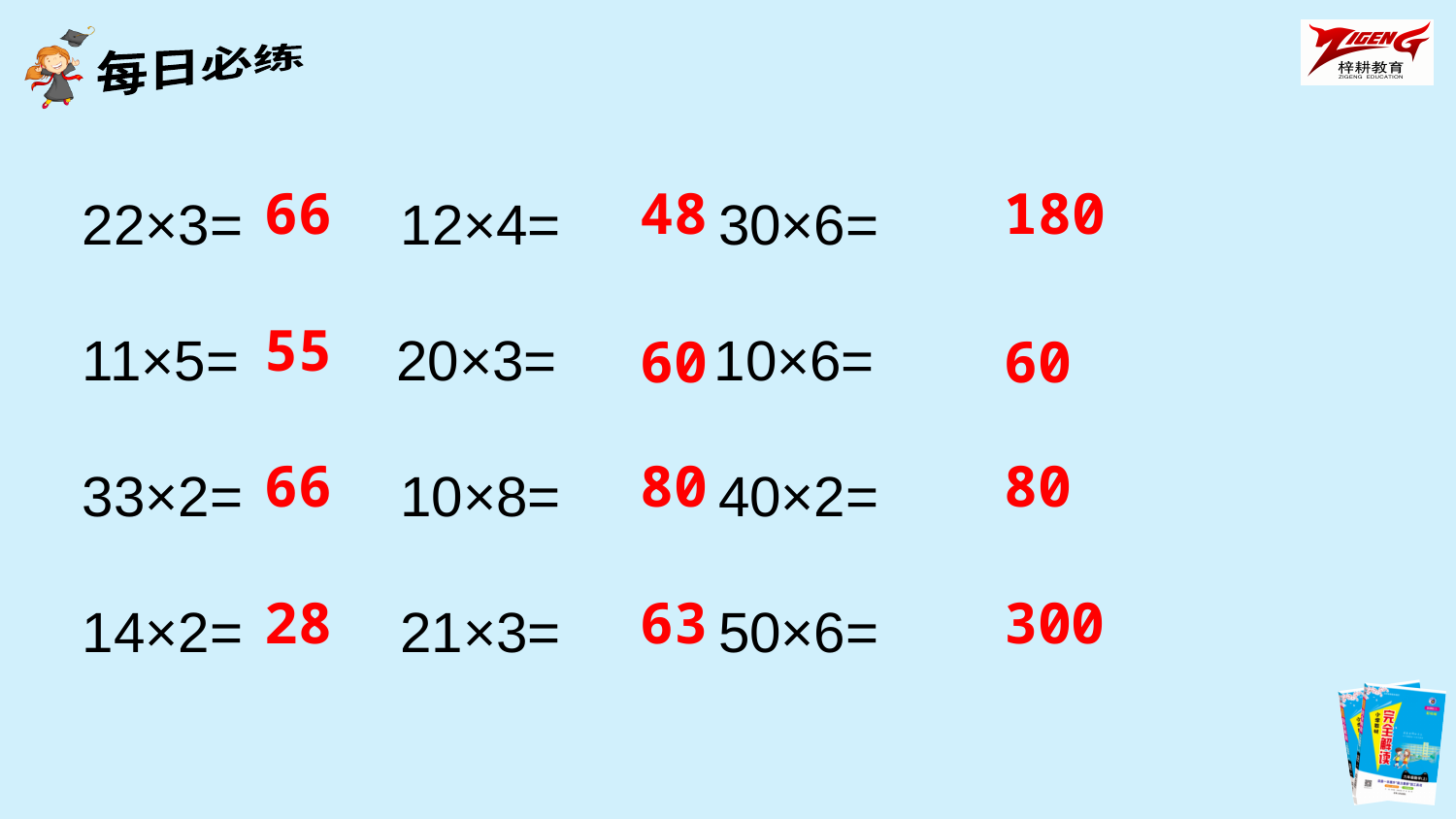

22×3=          12×4=          30×6=
11×5=          20×3=          10×6=
33×2=          10×8=          40×2=
14×2=          21×3=          50×6=
66
48
180
55
60
60
66
80
80
28
63
300